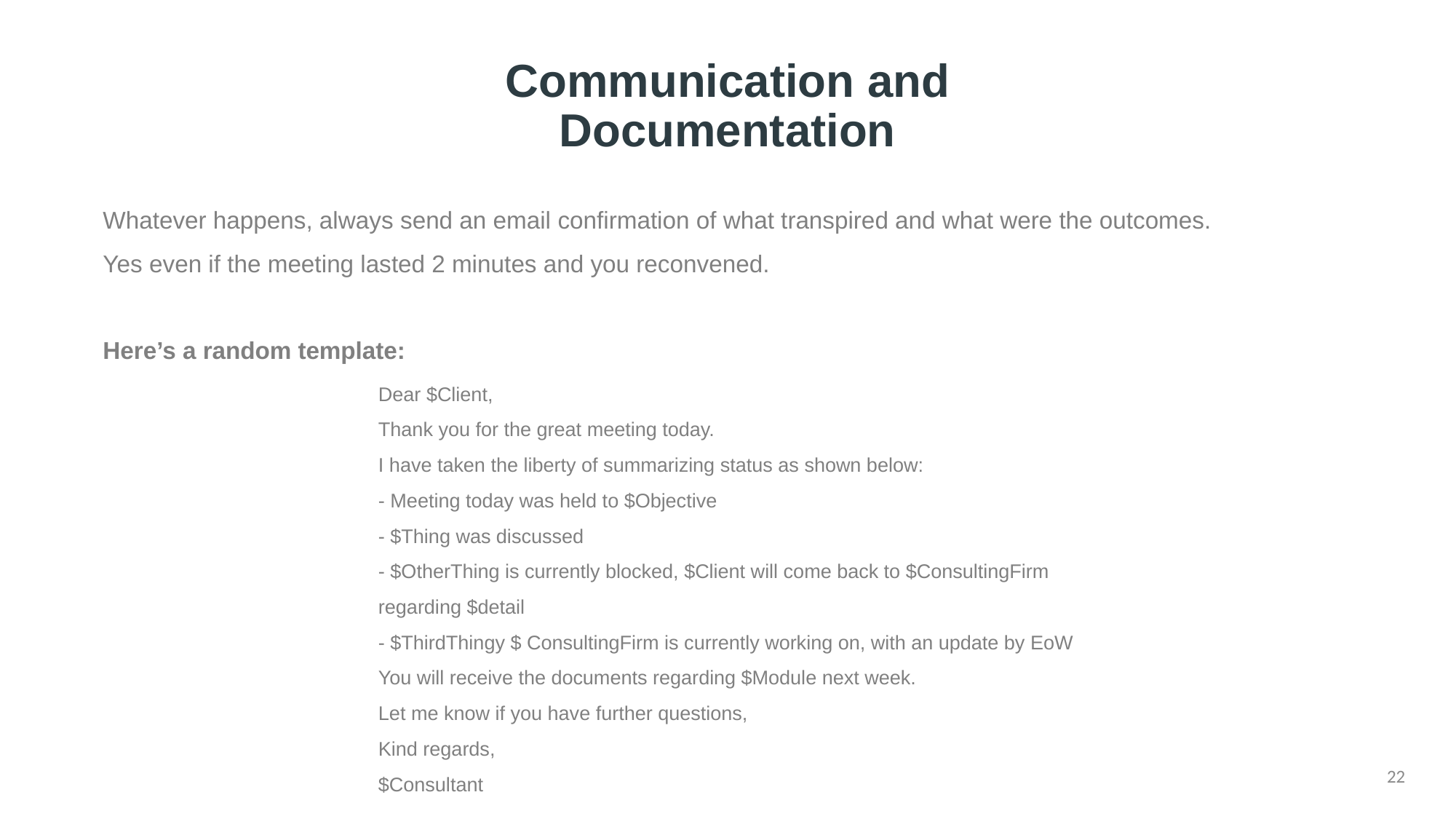

# Communication and Documentation
Whatever happens, always send an email confirmation of what transpired and what were the outcomes.
Yes even if the meeting lasted 2 minutes and you reconvened.
Here’s a random template:
Dear $Client,
Thank you for the great meeting today.
I have taken the liberty of summarizing status as shown below:
- Meeting today was held to $Objective
- $Thing was discussed
- $OtherThing is currently blocked, $Client will come back to $ConsultingFirm regarding $detail
- $ThirdThingy $ ConsultingFirm is currently working on, with an update by EoW
You will receive the documents regarding $Module next week.
Let me know if you have further questions,
Kind regards,
$Consultant
22